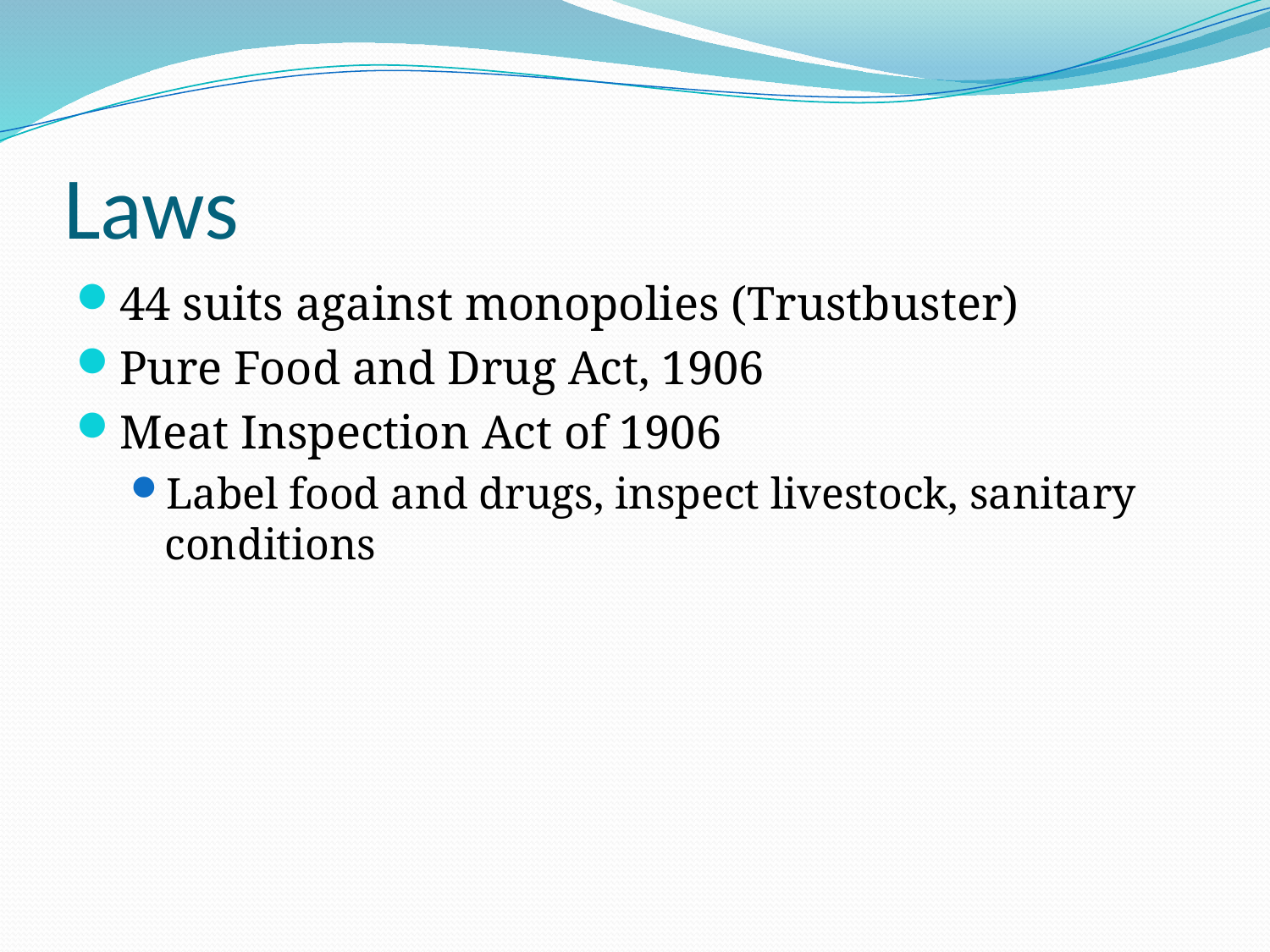

# Laws
44 suits against monopolies (Trustbuster)
Pure Food and Drug Act, 1906
Meat Inspection Act of 1906
Label food and drugs, inspect livestock, sanitary conditions